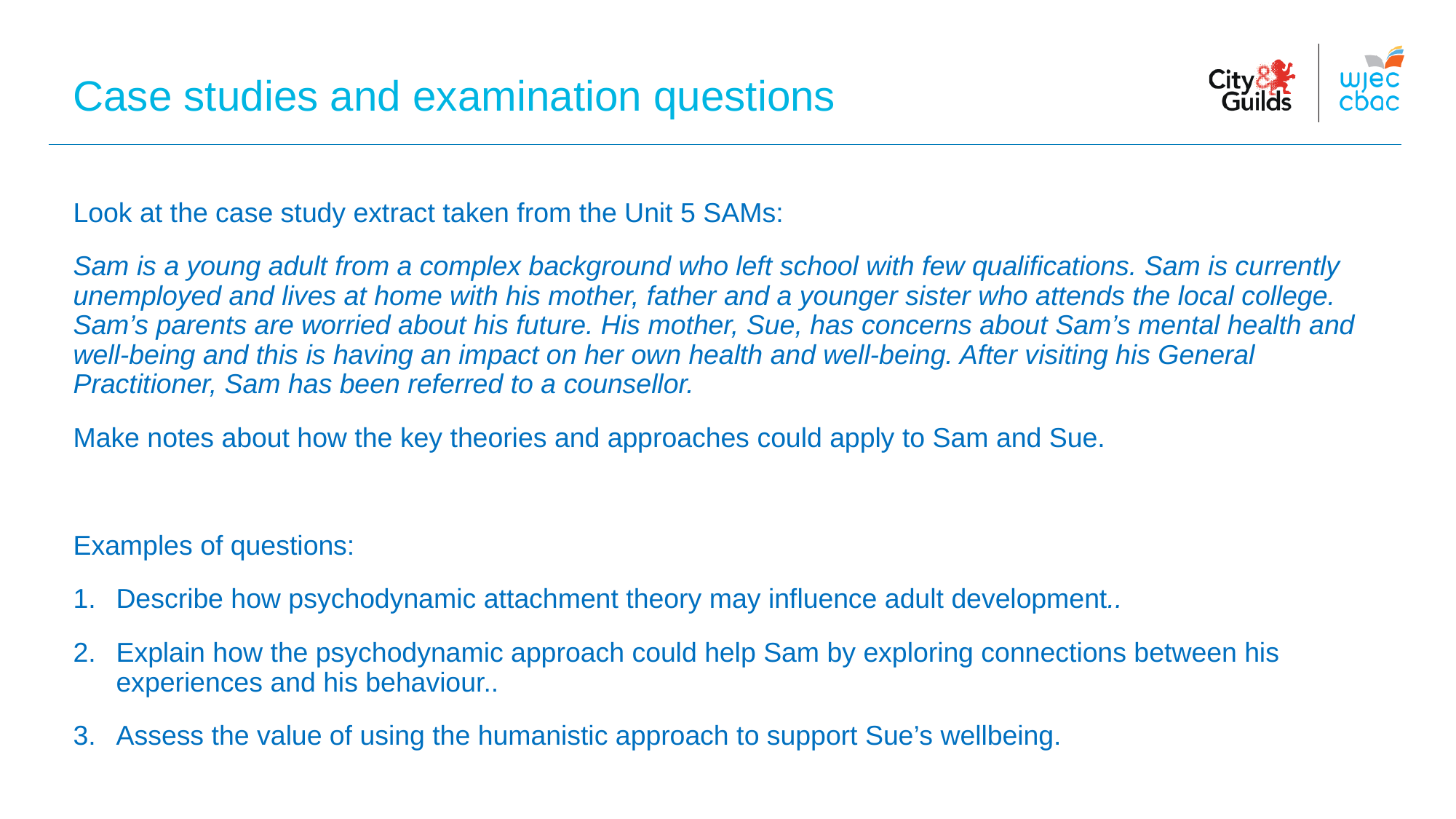

Case studies and examination questions
Look at the case study extract taken from the Unit 5 SAMs:
Sam is a young adult from a complex background who left school with few qualifications. Sam is currently unemployed and lives at home with his mother, father and a younger sister who attends the local college. Sam’s parents are worried about his future. His mother, Sue, has concerns about Sam’s mental health and well-being and this is having an impact on her own health and well-being. After visiting his General Practitioner, Sam has been referred to a counsellor.
Make notes about how the key theories and approaches could apply to Sam and Sue.

Examples of questions:
1.	Describe how psychodynamic attachment theory may influence adult development..
2.	Explain how the psychodynamic approach could help Sam by exploring connections between his experiences and his behaviour..
3.	Assess the value of using the humanistic approach to support Sue’s wellbeing.